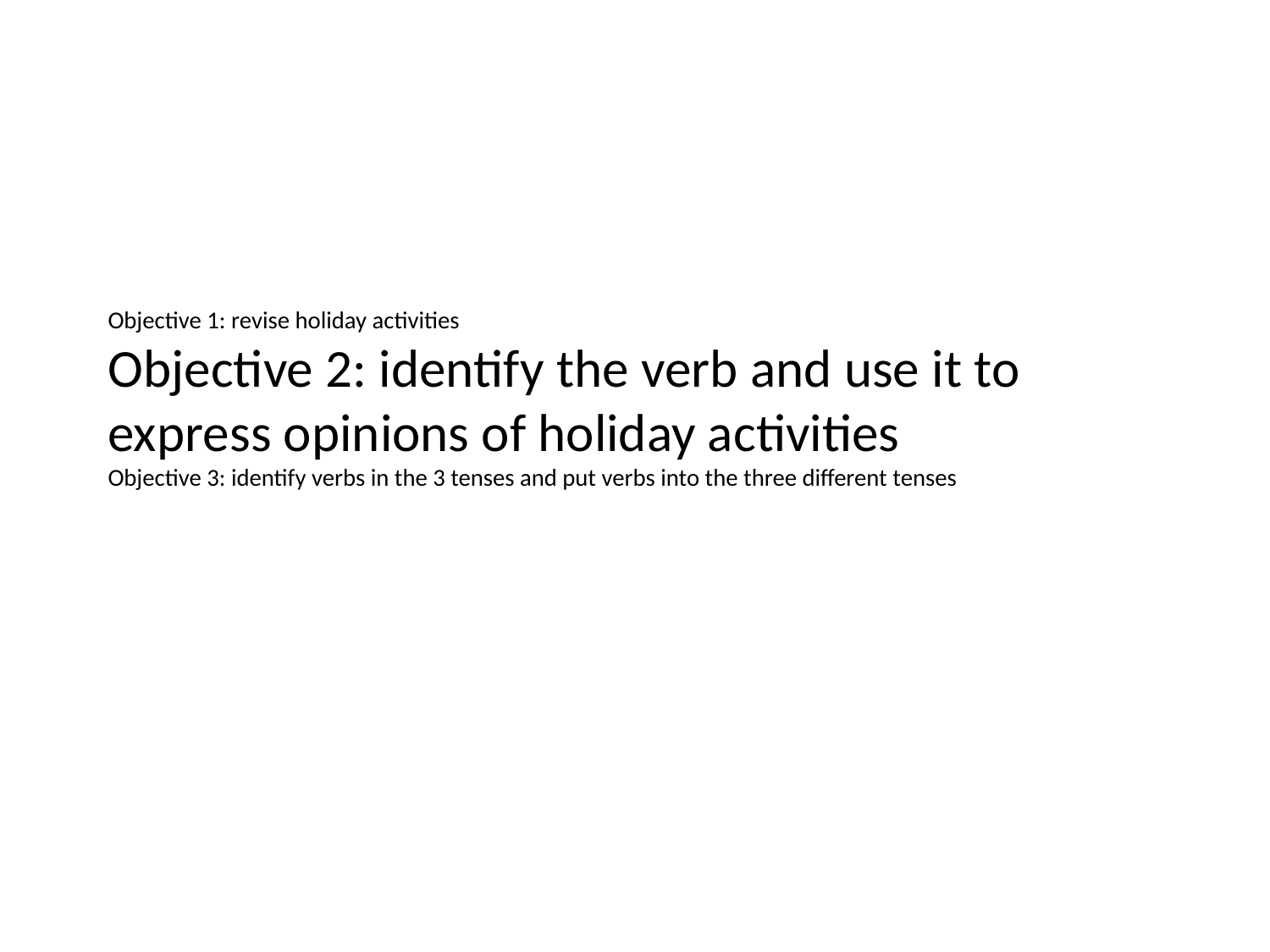

# Objective 1: revise holiday activities Objective 2: identify the verb and use it to express opinions of holiday activities Objective 3: identify verbs in the 3 tenses and put verbs into the three different tenses